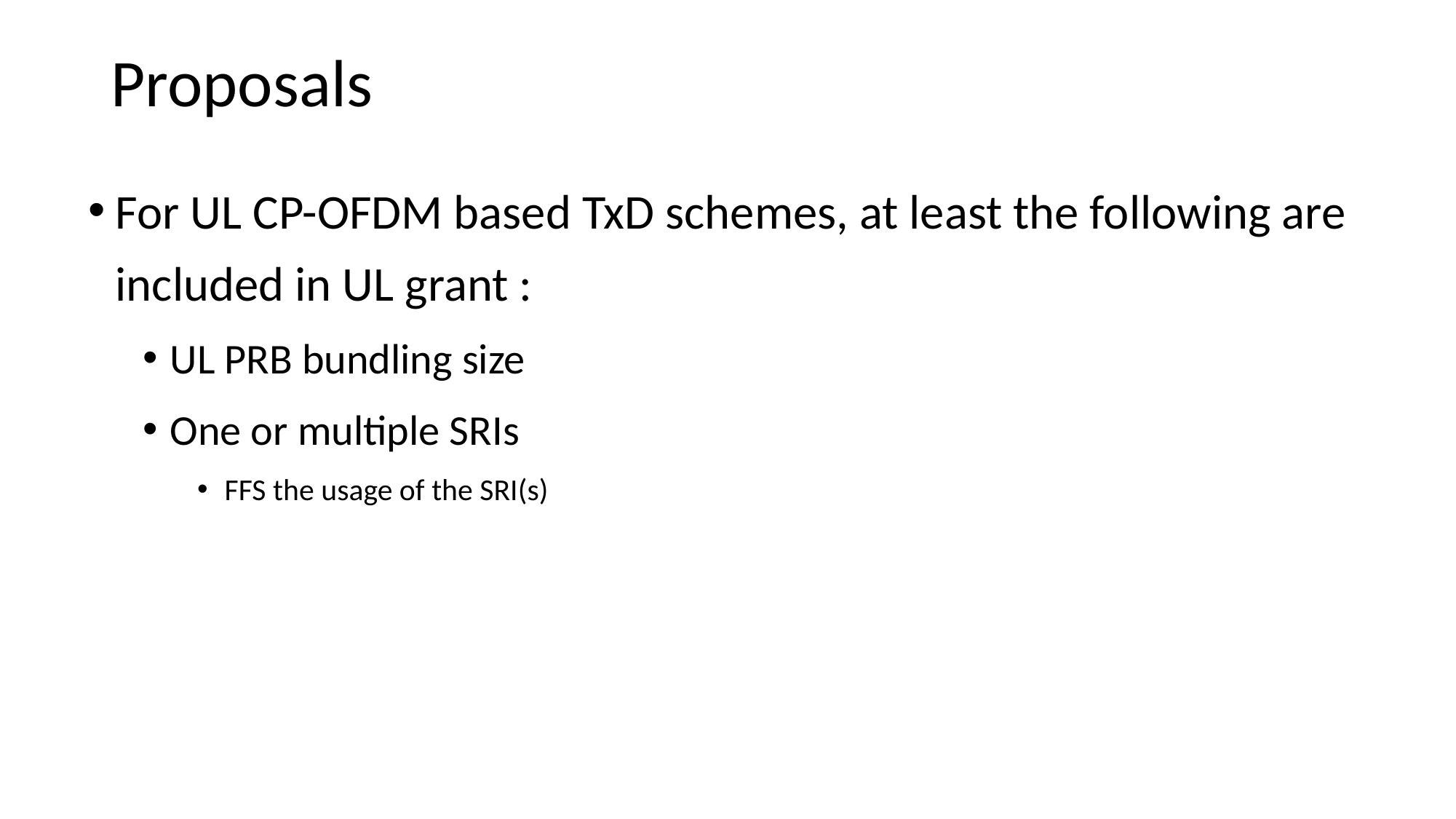

# Proposals
For UL CP-OFDM based TxD schemes, at least the following are included in UL grant :
UL PRB bundling size
One or multiple SRIs
FFS the usage of the SRI(s)